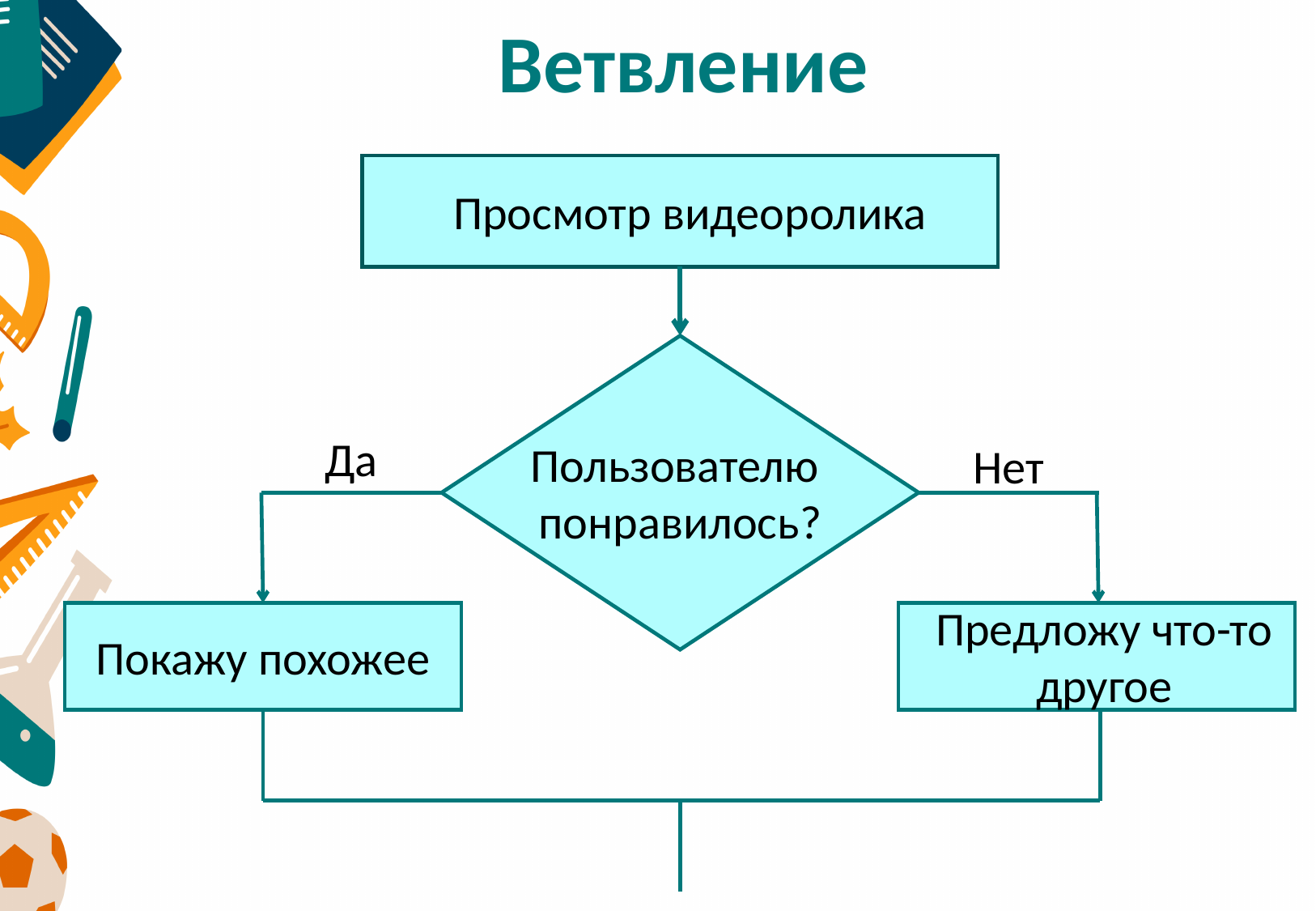

# Ветвление

Просмотр видеоролика

Пользователю
понравилось?
Да

Покажу похожее
Нет
Предложу что-то
другое